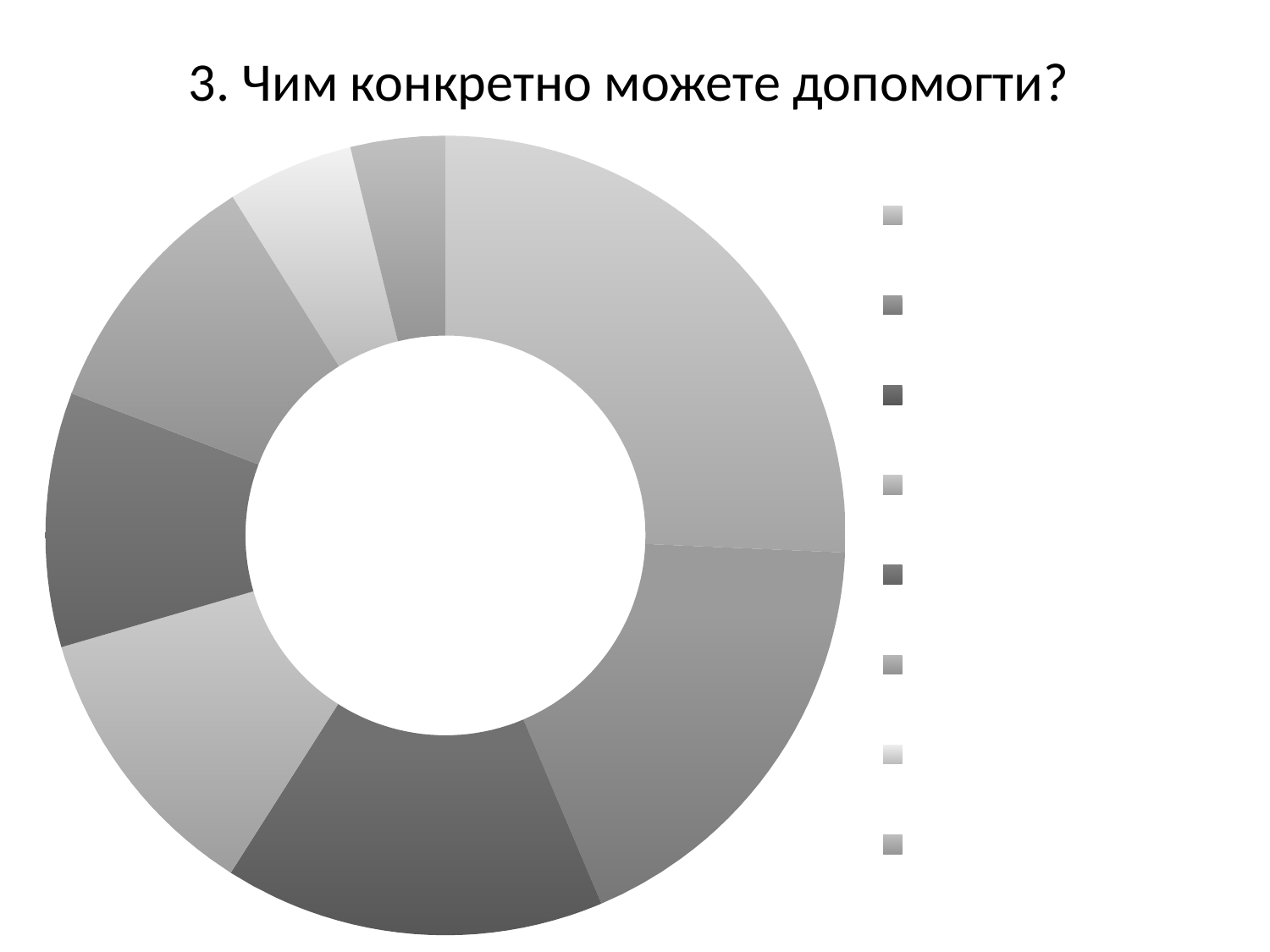

# 3. Чим конкретно можете допомогти?

### Chart

| Category | Продажи |
|---|---|
| благодійні акції | 28.2 |
| допомога близьким | 19.7 |
| піднести сумки | 16.9 |
| перевести через дорогу | 12.6 |
| моральна підтримка | 11.3 |
| купити ліки | 11.3 |
| фінансова допомога | 5.6 |
| нічим | 4.2 |